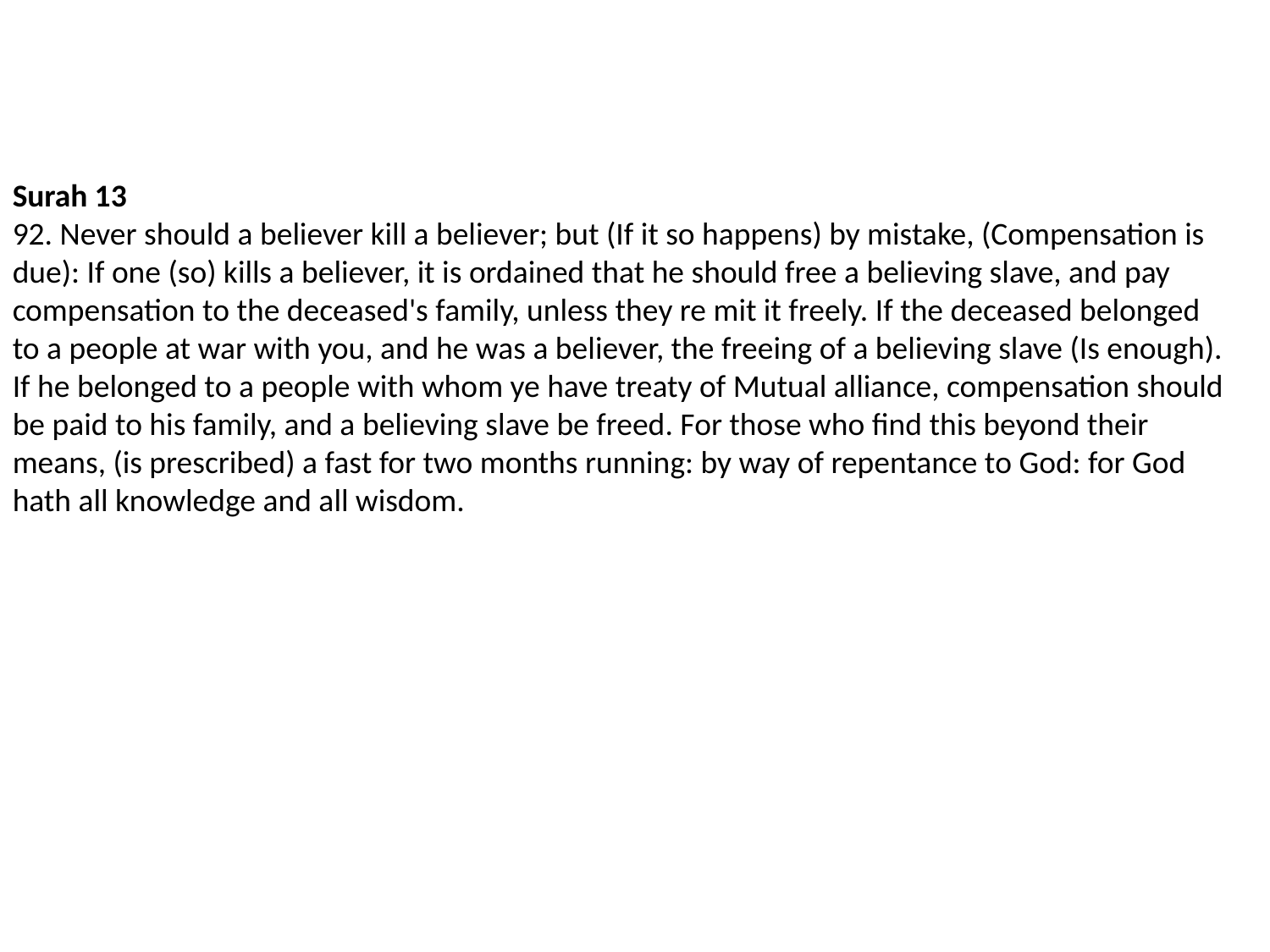

Surah 13
92. Never should a believer kill a believer; but (If it so happens) by mistake, (Compensation is due): If one (so) kills a believer, it is ordained that he should free a believing slave, and pay compensation to the deceased's family, unless they re mit it freely. If the deceased belonged to a people at war with you, and he was a believer, the freeing of a believing slave (Is enough). If he belonged to a people with whom ye have treaty of Mutual alliance, compensation should be paid to his family, and a believing slave be freed. For those who find this beyond their means, (is prescribed) a fast for two months running: by way of repentance to God: for God hath all knowledge and all wisdom.